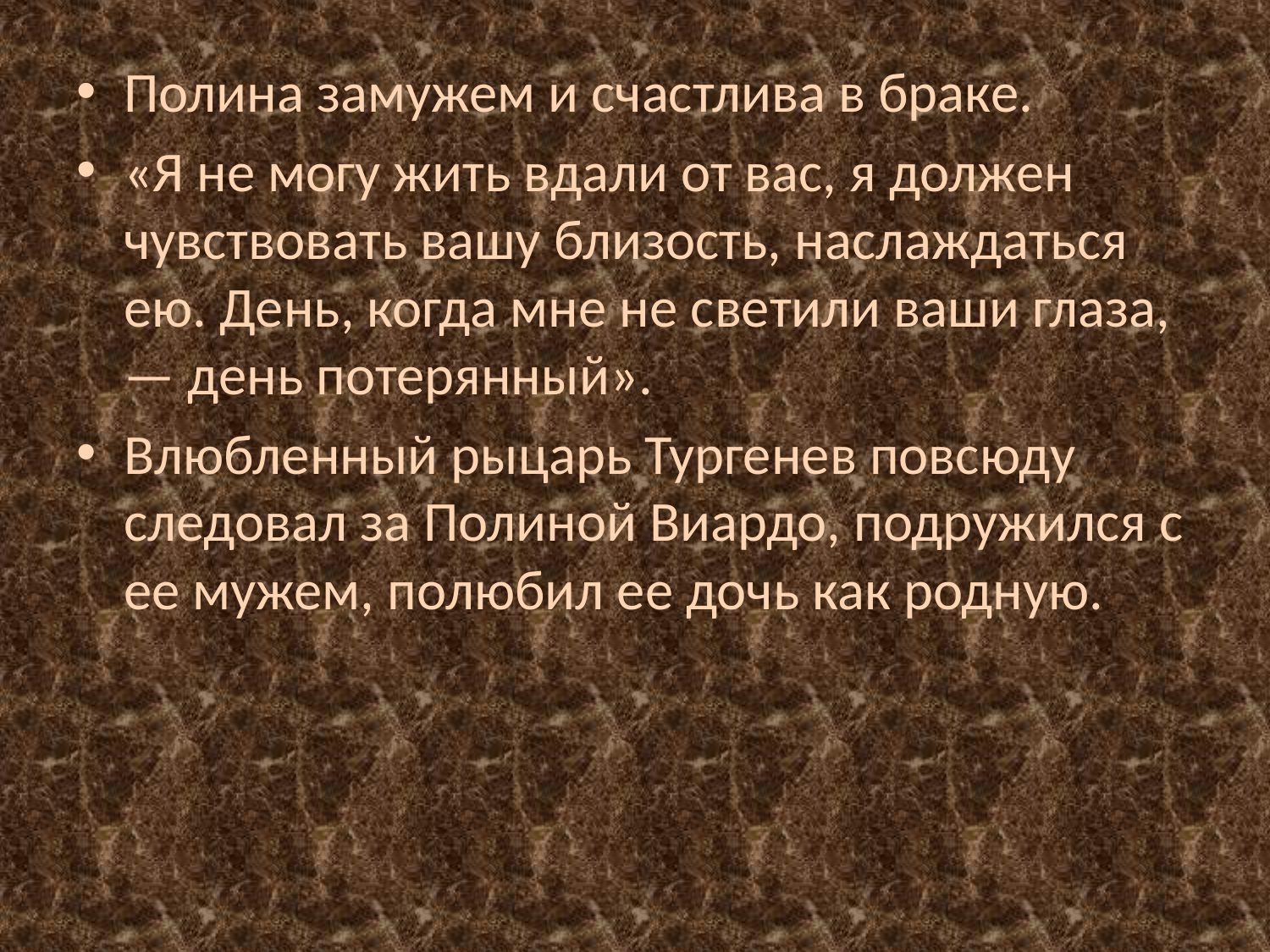

Полина замужем и счастлива в браке.
«Я не могу жить вдали от вас, я должен чувствовать вашу близость, наслаждаться ею. День, когда мне не светили ваши глаза, — день потерянный».
Влюбленный рыцарь Тургенев повсюду следовал за Полиной Виардо, подружился с ее мужем, полюбил ее дочь как родную.